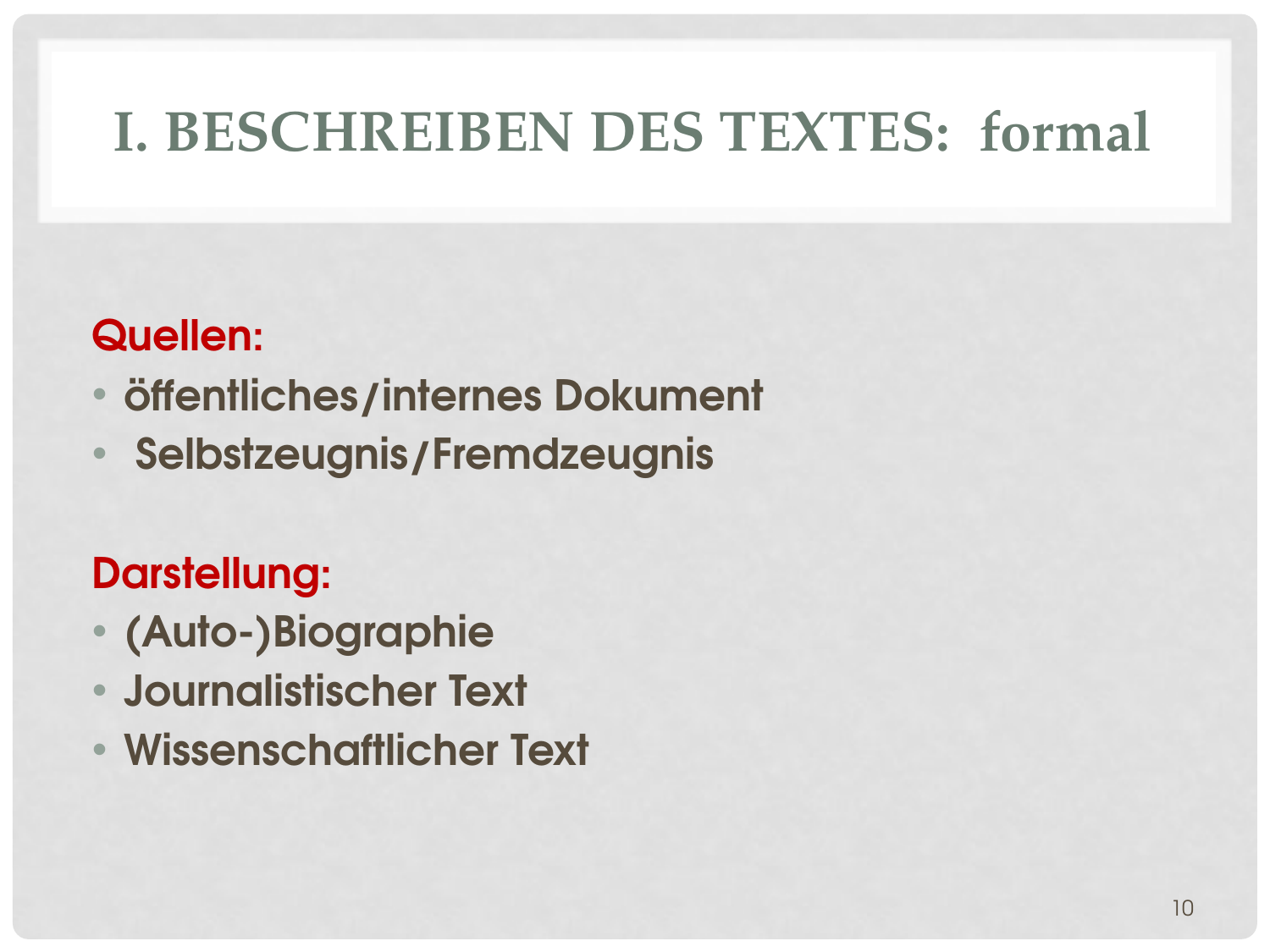

# I. Beschreiben des Textes:  formal

Quellen:
öffentliches/internes Dokument
 Selbstzeugnis/Fremdzeugnis

Darstellung:
(Auto-)Biographie
Journalistischer Text
Wissenschaftlicher Text
10